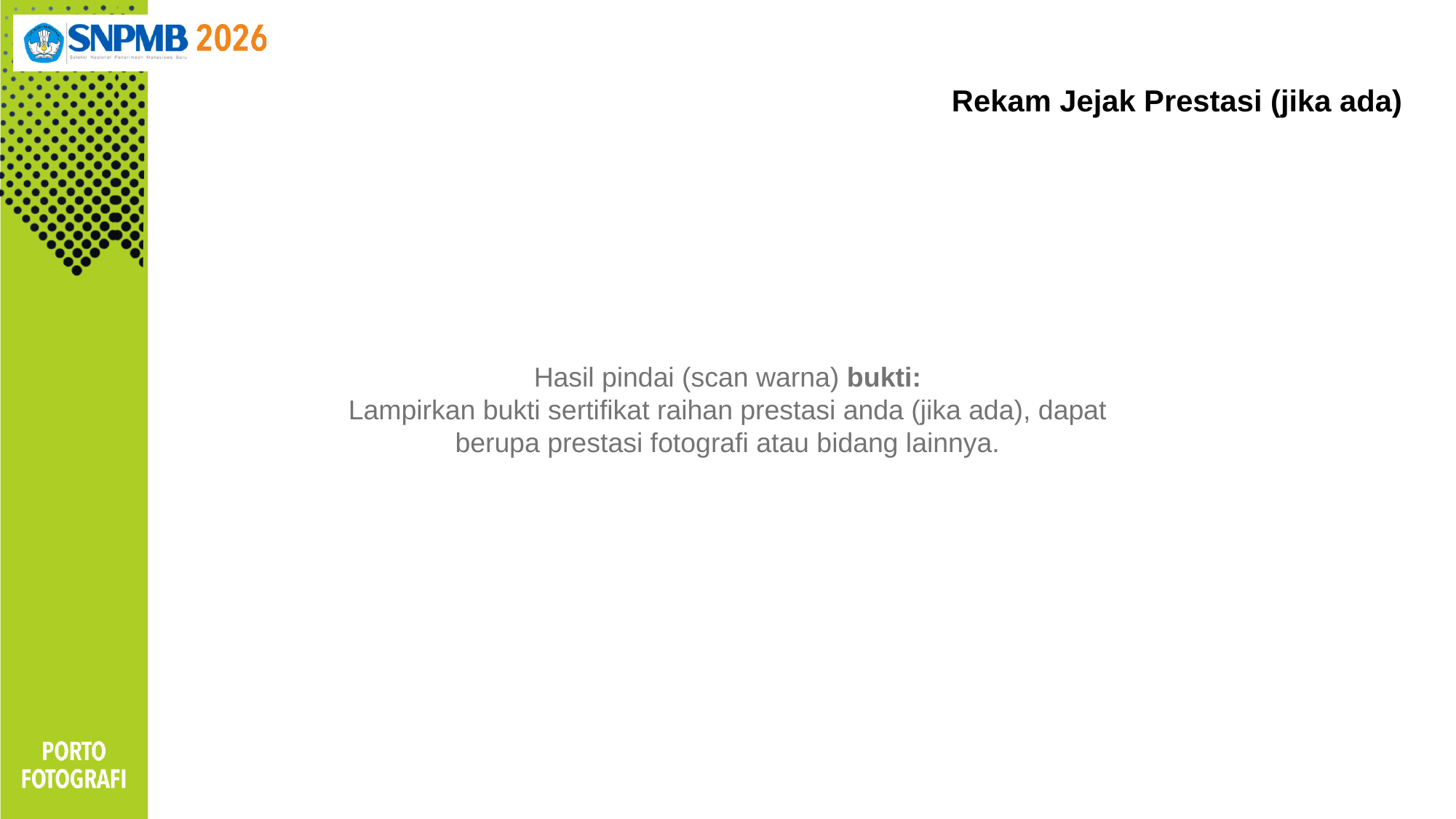

Rekam Jejak Prestasi (jika ada)
Hasil pindai (scan warna) bukti:
Lampirkan bukti sertifikat raihan prestasi anda (jika ada), dapat berupa prestasi fotografi atau bidang lainnya.